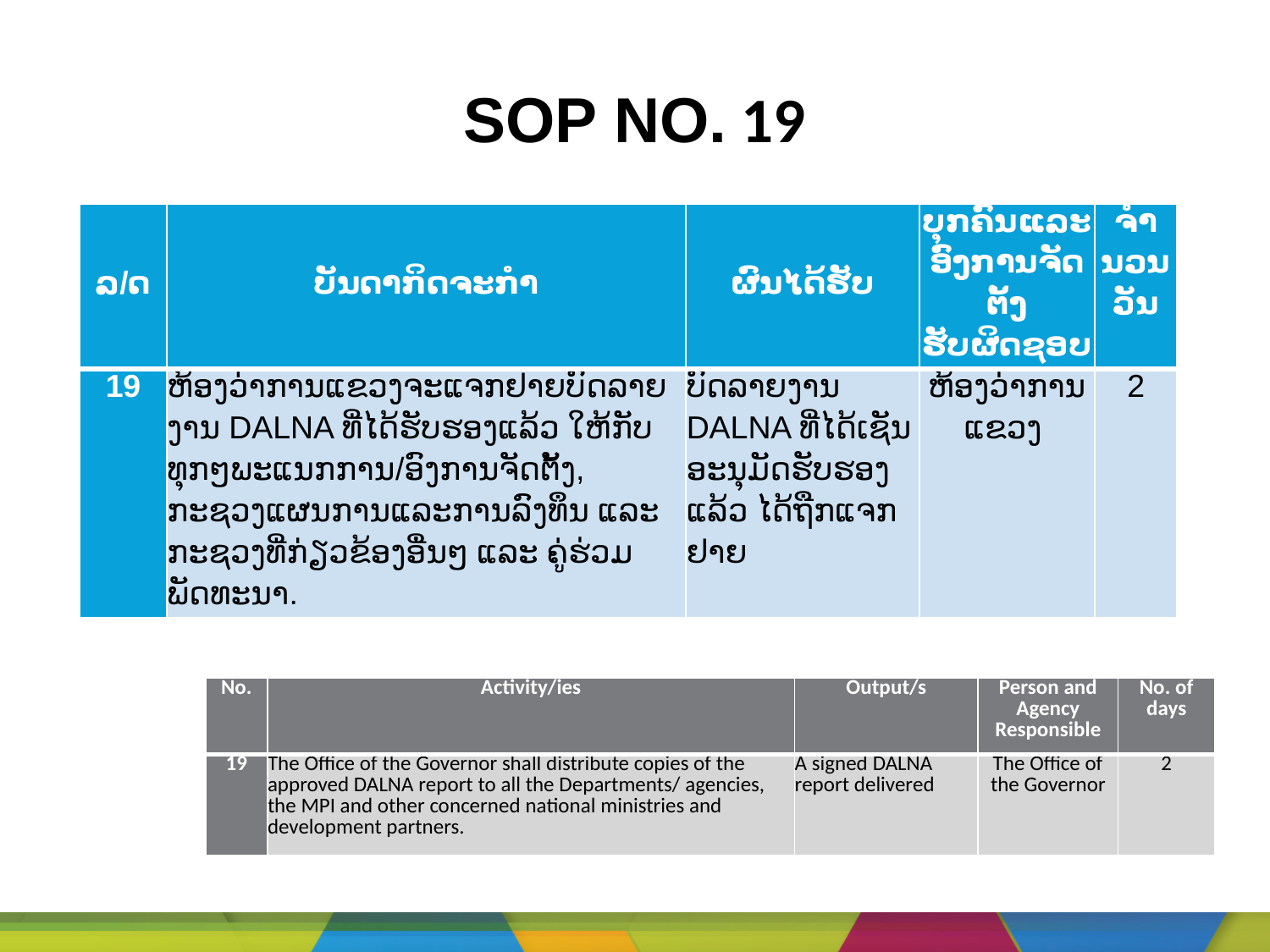

# SOP NO. 19
| ລ/ດ | ບັນດາ​ກິດຈະ​ກໍາ | ຜົນ​ໄດ້​ຮັບ | ບຸກຄົນ​ແລະ​ອົງການ​ຈັດ​ຕັ້ງ​ຮັບຜິດຊອບ | ຈໍານວນ​ວັນ |
| --- | --- | --- | --- | --- |
| 19 | ຫ້ອງ​ວ່າການ​ແຂວງ​ຈະ​ແຈກ​ຢາຍ​ບົດ​ລາຍ​ງານ DALNA​ ທີ່​ໄດ້​ຮັບຮອງ​ແລ້ວ ໃຫ້​ກັບ​ທຸກໆ​ພະ​ແນ​ກການ/ອົງການ​ຈັດ​ຕັ້ງ, ກະຊວງ​​ແຜນການ​ແລະ​ການ​ລົງທຶນ ​ແລະ ກະຊວງທີ່​ກ່ຽວຂ້ອງອື່ນໆ ​ແລະ ຄູ່​ຮ່ວມ​ພັດທະນາ. | ບົດ​ລາຍ​ງານ DALNA ທີ່​ໄດ້​ເຊັນ​ອະນຸມັດ​ຮັບ​ຮອງ​ແລ້ວ ​ໄດ້​ຖືກ​ແຈກ​ຢາຍ | ຫ້ອງ​ວ່າການ​ແຂວງ | 2 |
| No. | Activity/ies | Output/s | Person and Agency Responsible | No. of days |
| --- | --- | --- | --- | --- |
| 19 | The Office of the Governor shall distribute copies of the approved DALNA report to all the Departments/ agencies, the MPI and other concerned national ministries and development partners. | A signed DALNA report delivered | The Office of the Governor | 2 |